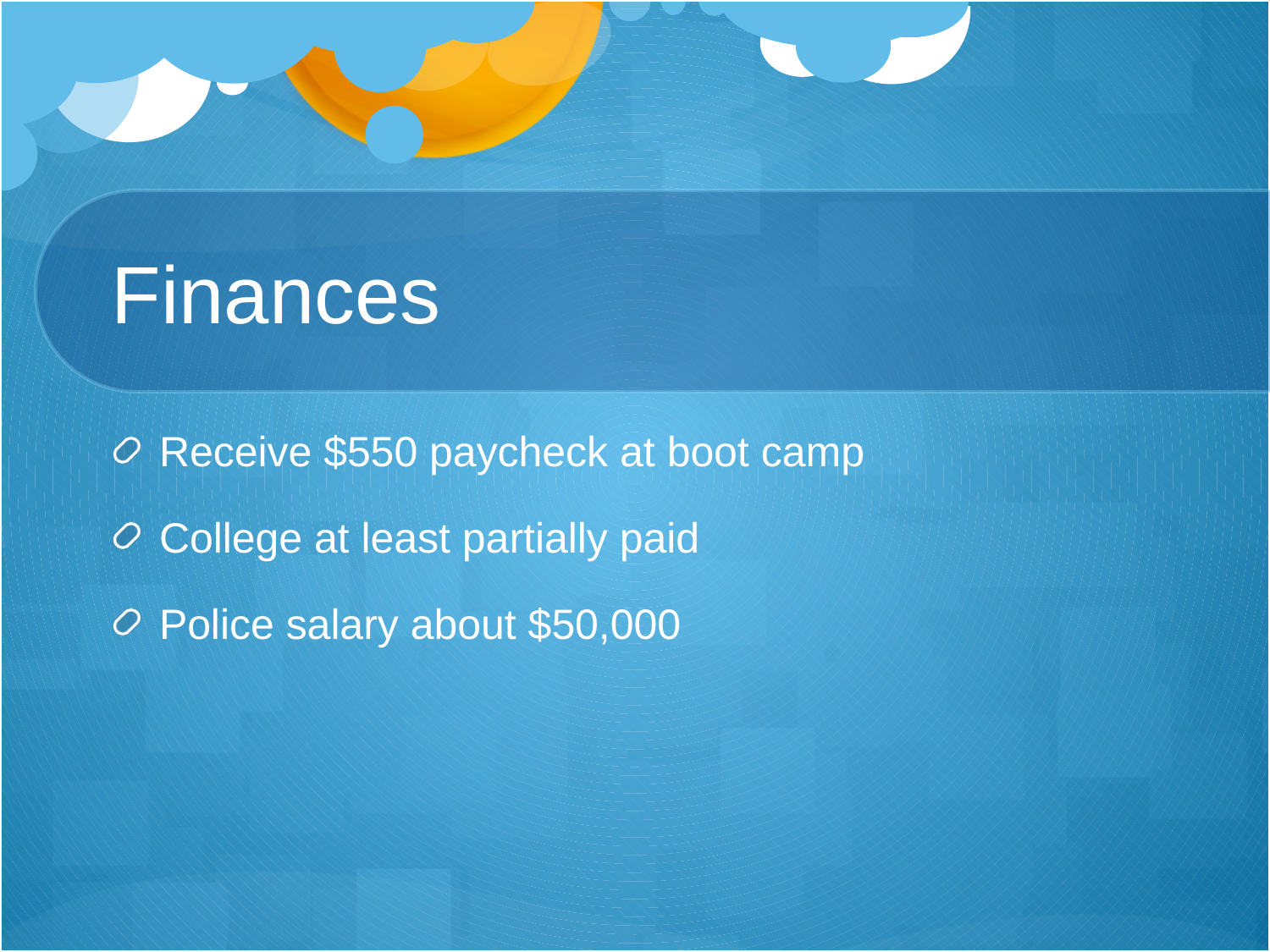

# Finances
Receive $550 paycheck at boot camp
College at least partially paid
Police salary about $50,000